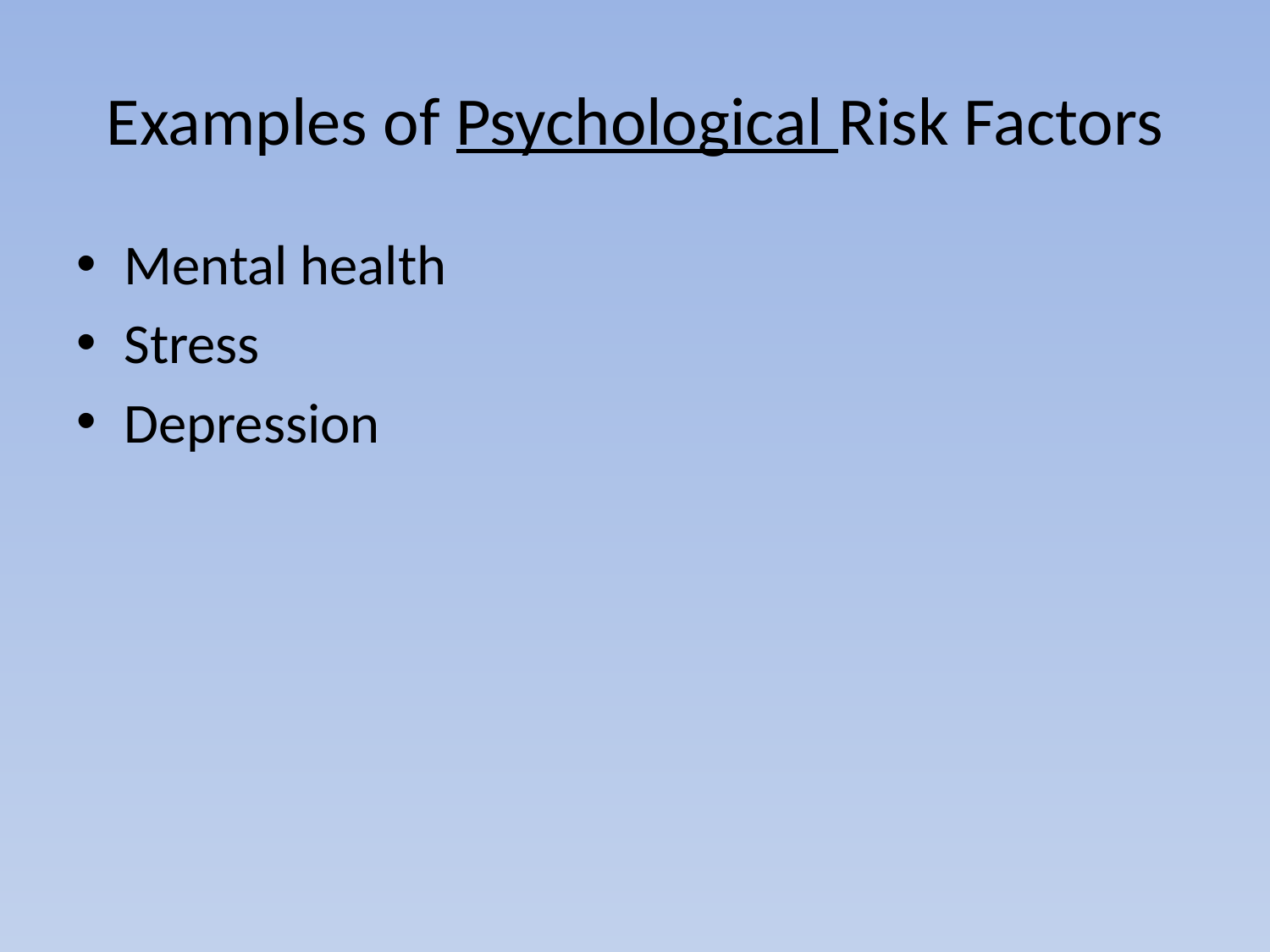

# Examples of Psychological Risk Factors
Mental health
Stress
Depression